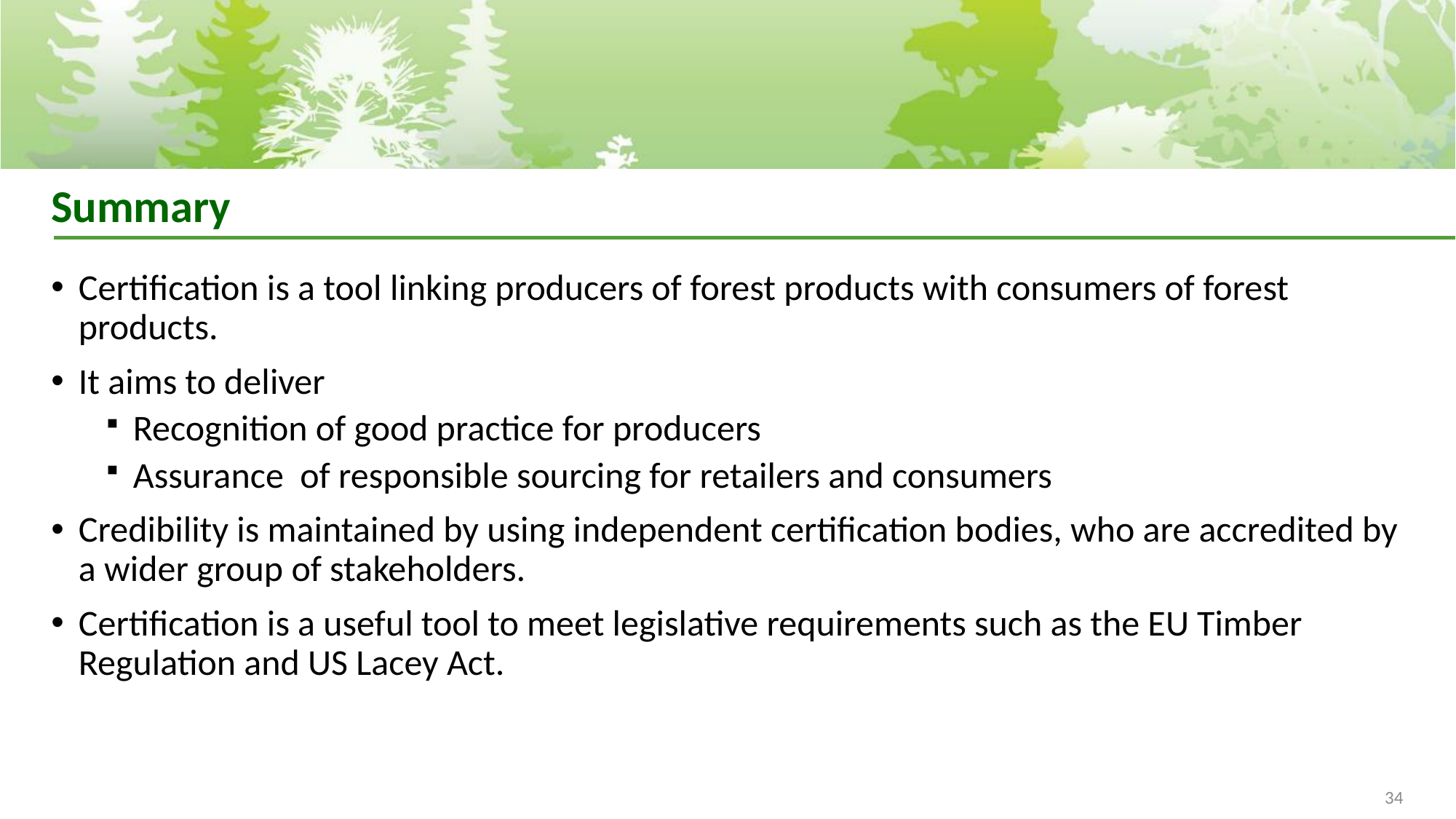

# Summary
Certification is a tool linking producers of forest products with consumers of forest products.
It aims to deliver
Recognition of good practice for producers
Assurance  of responsible sourcing for retailers and consumers
Credibility is maintained by using independent certification bodies, who are accredited by a wider group of stakeholders.
Certification is a useful tool to meet legislative requirements such as the EU Timber Regulation and US Lacey Act.

34